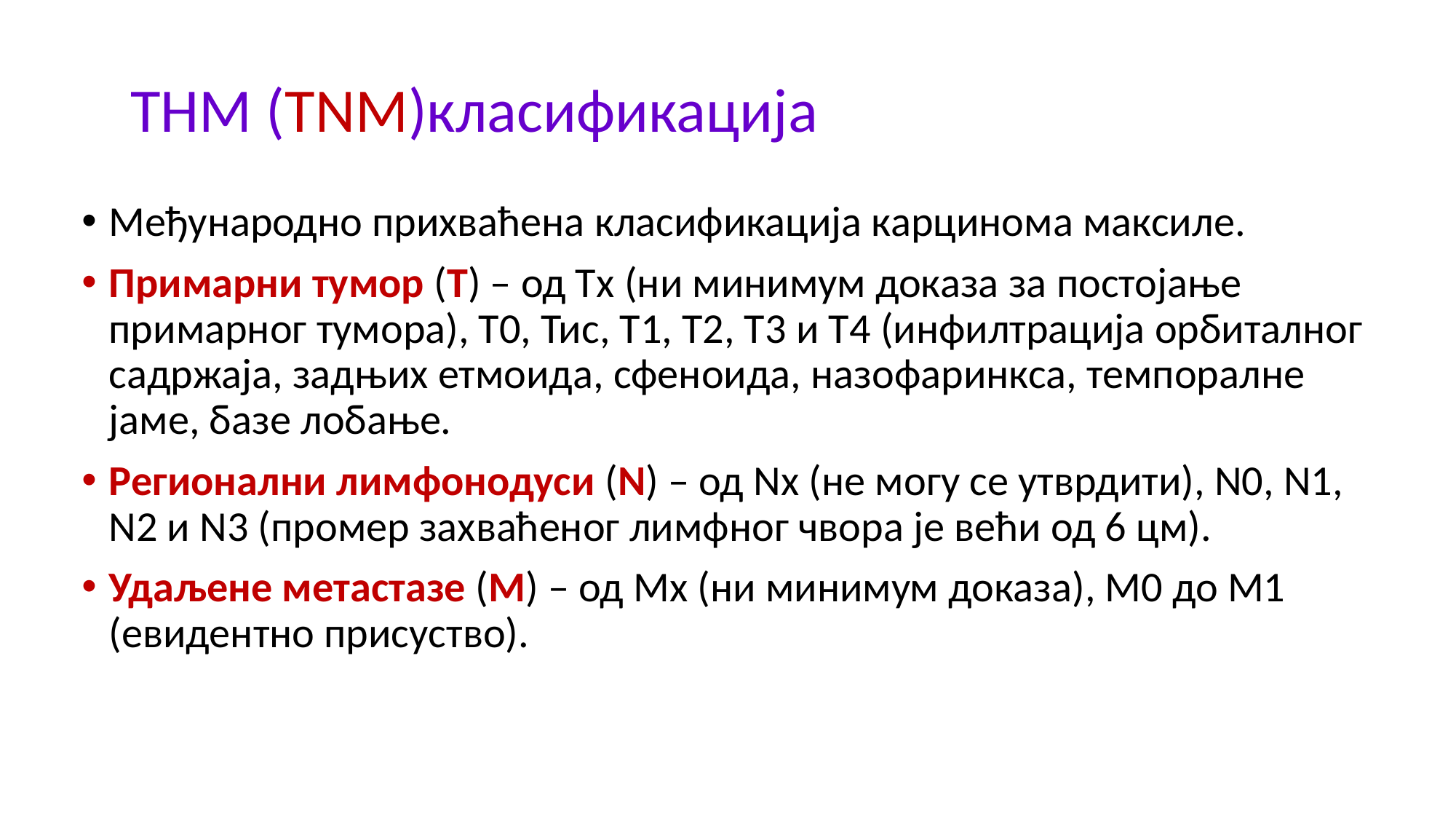

# ТНМ (TNM)класификација
Међународно прихваћена класификација карцинома максиле.
Примарни тумор (Т) – од Тx (ни минимум доказа за постојање примарног тумора), Т0, Тис, Т1, Т2, Т3 и Т4 (инфилтрација орбиталног садржаја, задњих етмоида, сфеноида, назофаринкса, темпоралне јаме, базе лобање.
Регионални лимфонодуси (N) – од Nx (не могу се утврдити), N0, N1, N2 и N3 (промер захваћеног лимфног чвора је већи од 6 цм).
Удаљене метастазе (М) – од Мx (ни минимум доказа), М0 до М1 (евидентно присуство).